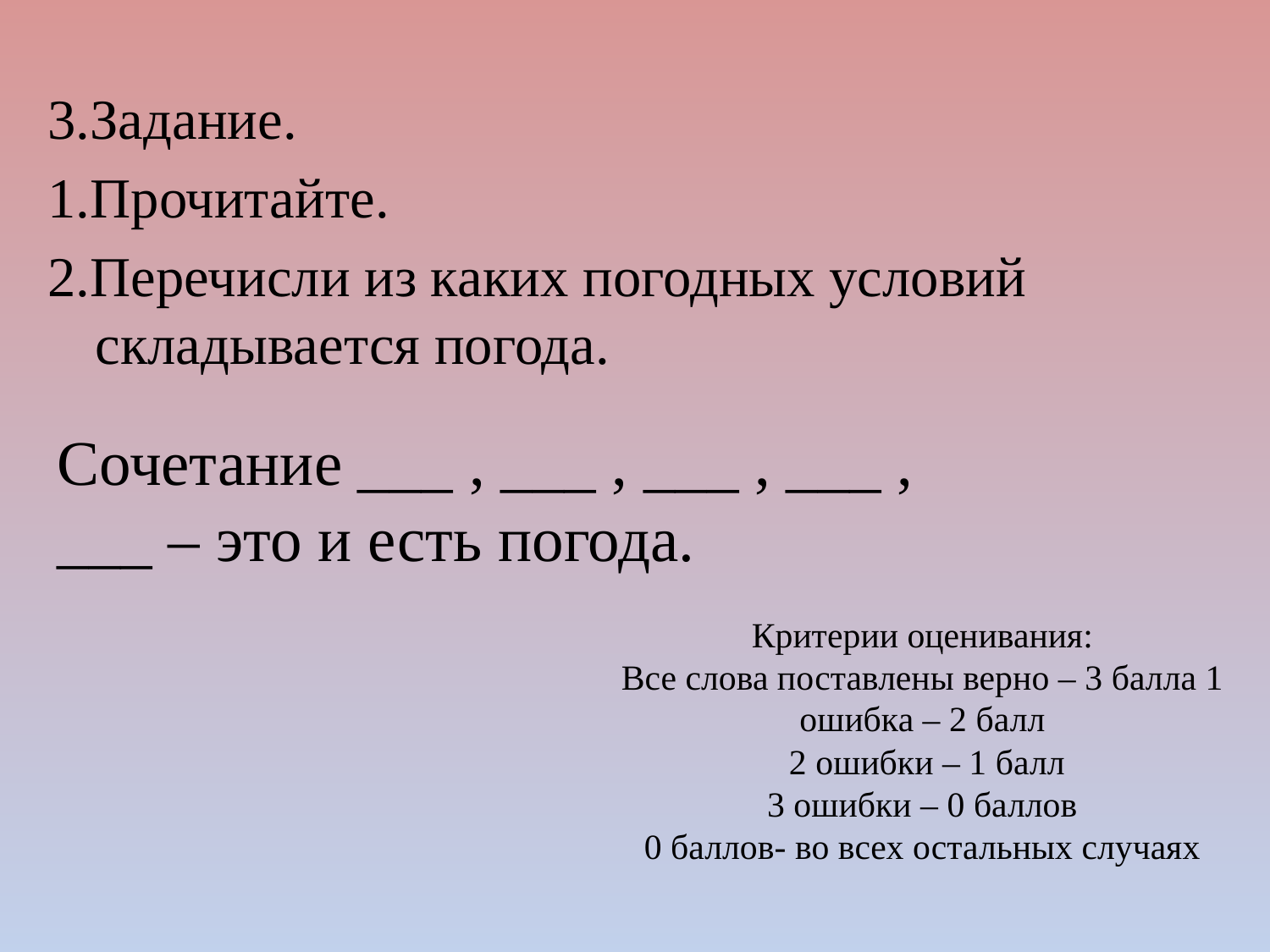

#
3.Задание.
1.Прочитайте.
2.Перечисли из каких погодных условий складывается погода.
Сочетание ___ , ___ , ___ , ___ , ___ – это и есть погода.
Критерии оценивания:
Все слова поставлены верно – 3 балла 1 ошибка – 2 балл
 2 ошибки – 1 балл
3 ошибки – 0 баллов
0 баллов- во всех остальных случаях